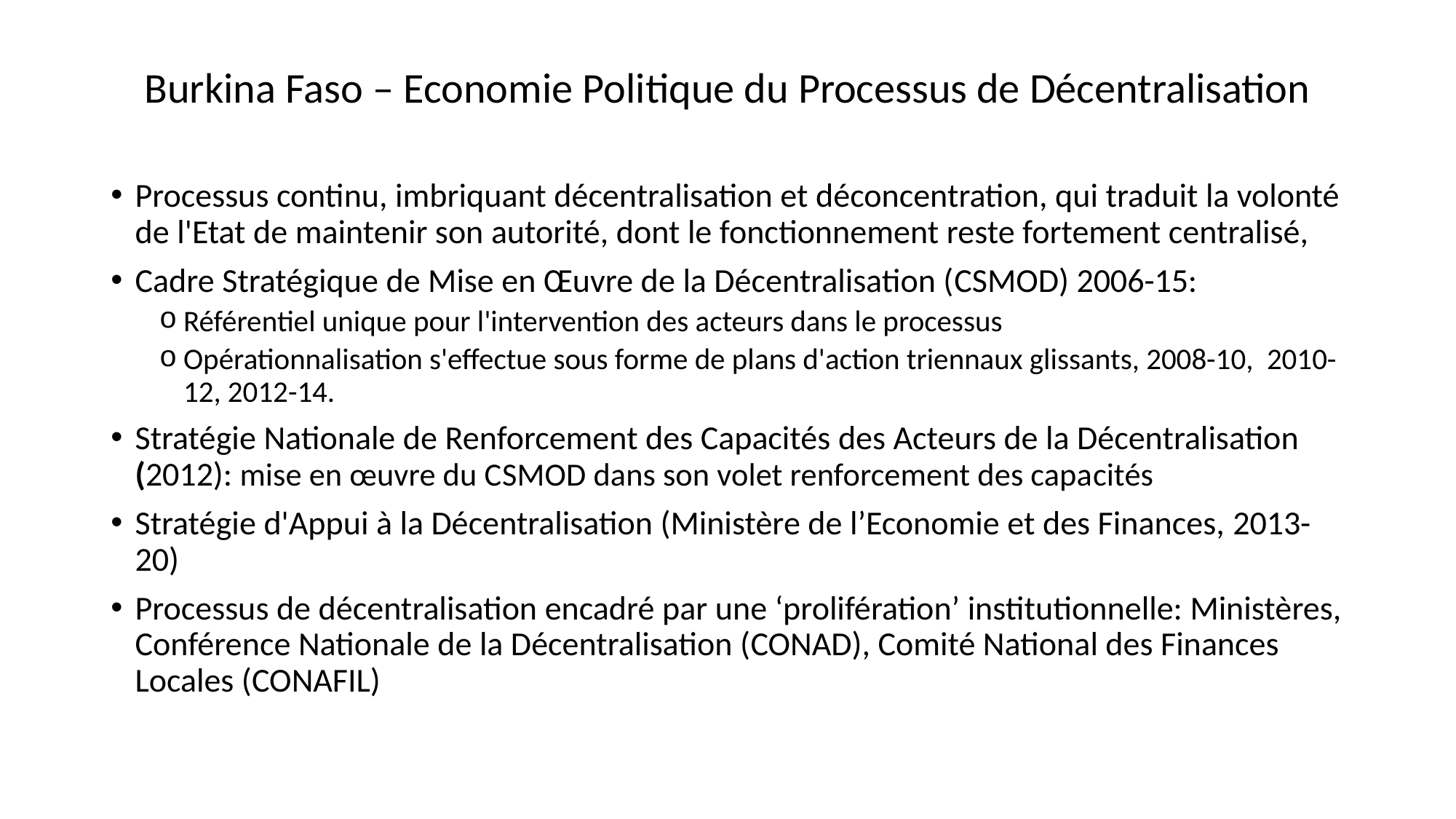

# Burkina Faso – Economie Politique du Processus de Décentralisation
Processus continu, imbriquant décentralisation et déconcentration, qui traduit la volonté de l'Etat de maintenir son autorité, dont le fonctionnement reste fortement centralisé,
Cadre Stratégique de Mise en Œuvre de la Décentralisation (Csmod) 2006-15:
Référentiel unique pour l'intervention des acteurs dans le processus
Opérationnalisation s'effectue sous forme de plans d'action triennaux glissants, 2008-10,  2010-12, 2012-14.
Stratégie Nationale de Renforcement des Capacités des Acteurs de la Décentralisation (2012): mise en œuvre du Csmod dans son volet renforcement des capa­cités
Stratégie d'Appui à la Décentralisation (Ministère de l’Economie et des Finances, 2013-20)
Processus de décentralisation encadré par une ‘prolifération’ institutionnelle: Ministères, Conférence Nationale de la Décentralisation (Conad), Comité National des Finances Locales (Conafil)